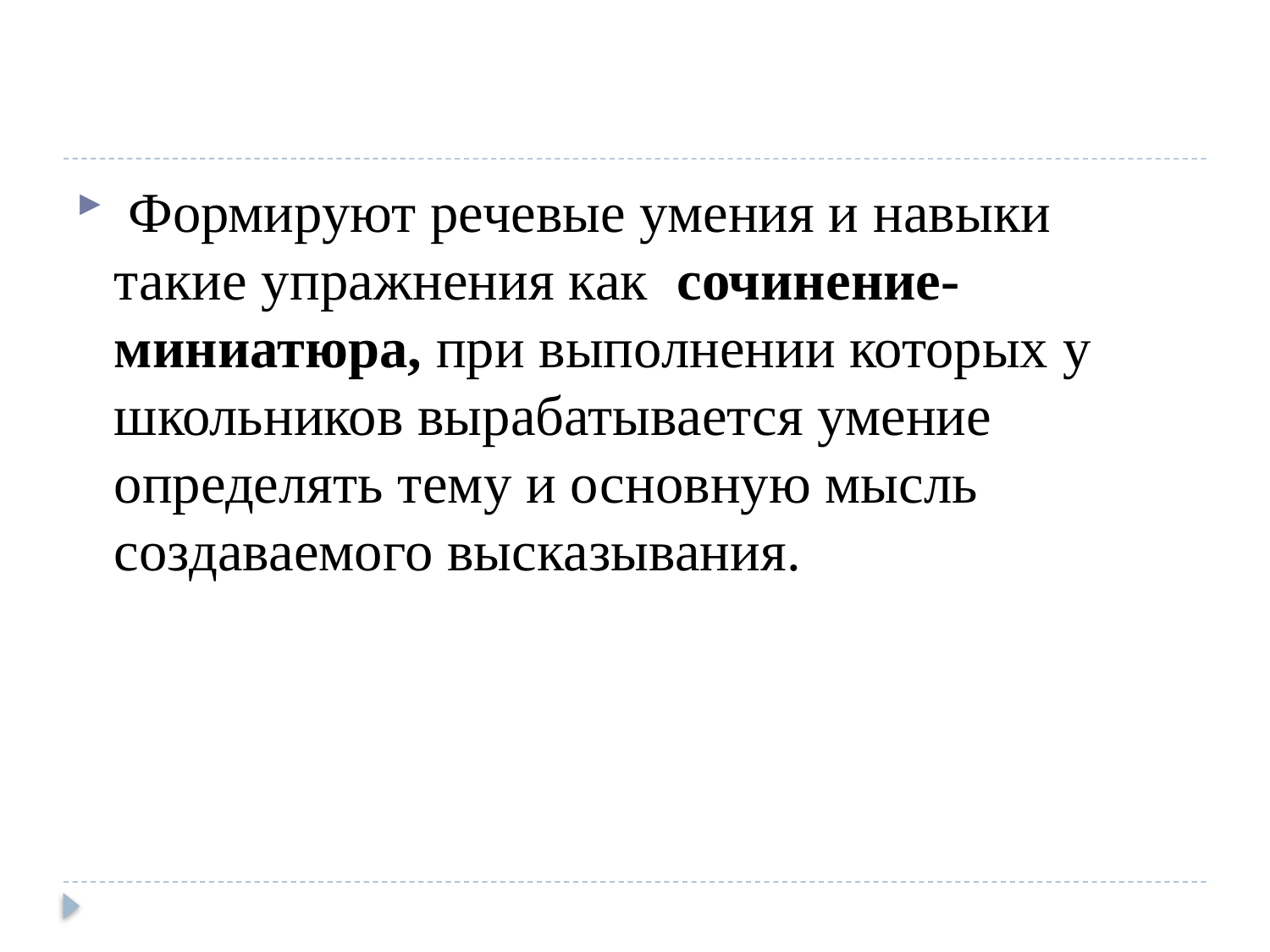

#
 Формируют речевые умения и навыки такие упражнения как  сочинение-миниатюра, при выполнении которых у школьников вырабатывается умение определять тему и основную мысль создаваемого высказывания.